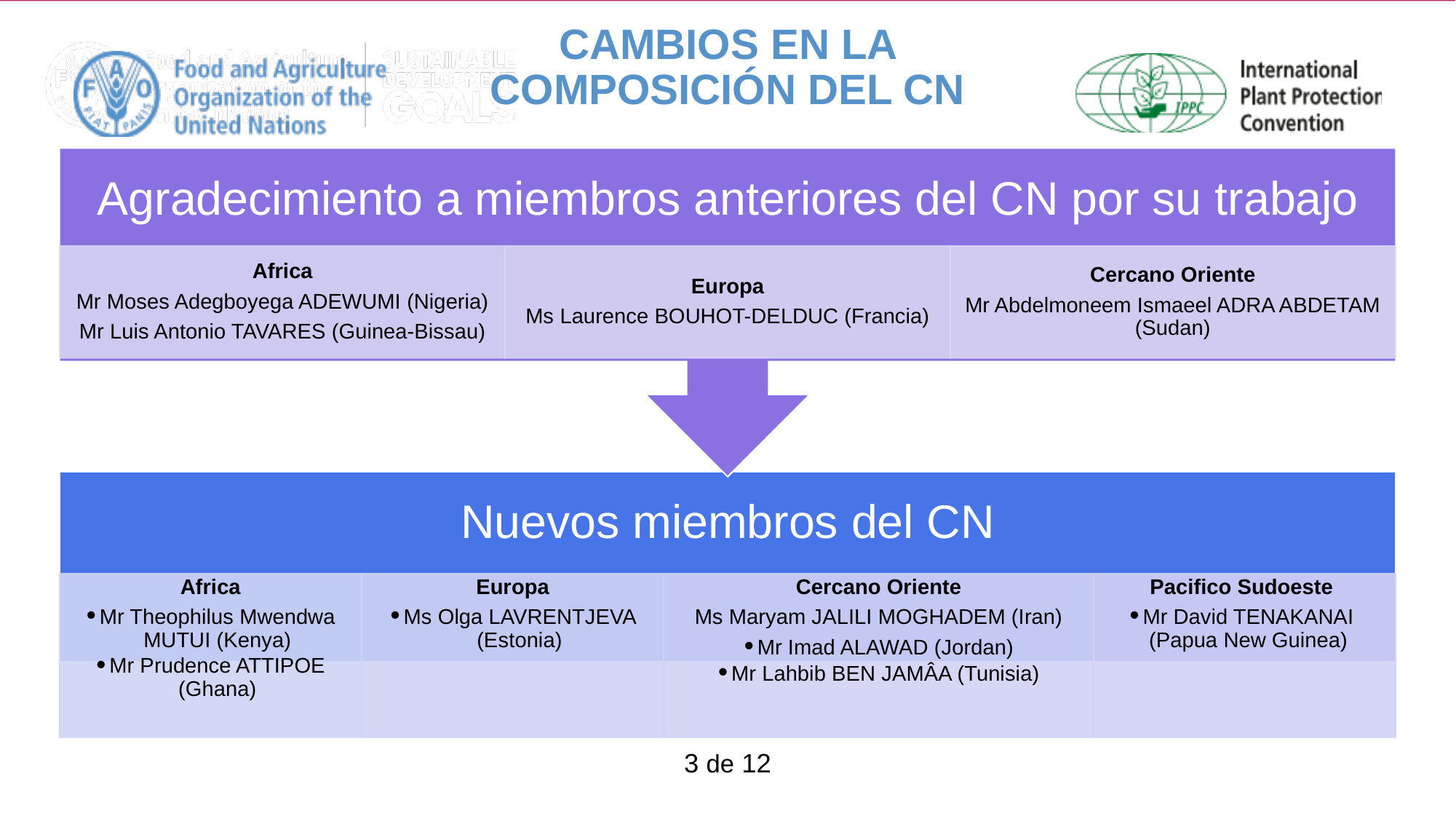

# CAMBIOS EN LA COMPOSICIÓN DEL CN
Nuevos miembros del CN
Africa
Mr Theophilus Mwendwa MUTUI (Kenya)
Mr Prudence ATTIPOE (Ghana)
Europa
Ms Olga LAVRENTJEVA (Estonia)
Cercano Oriente
Ms Maryam JALILI MOGHADEM (Iran)
Mr Imad ALAWAD (Jordan)
Mr Lahbib BEN JAMÂA (Tunisia)
Pacifico Sudoeste
Mr David TENAKANAI
(Papua New Guinea)
Agradecimiento a miembros anteriores del CN por su trabajo
Africa
Mr Moses Adegboyega ADEWUMI (Nigeria)
Mr Luis Antonio TAVARES (Guinea-Bissau)
Europa
Ms Laurence BOUHOT-DELDUC (Francia)
Cercano Oriente
Mr Abdelmoneem Ismaeel ADRA ABDETAM (Sudan)
3 de 12